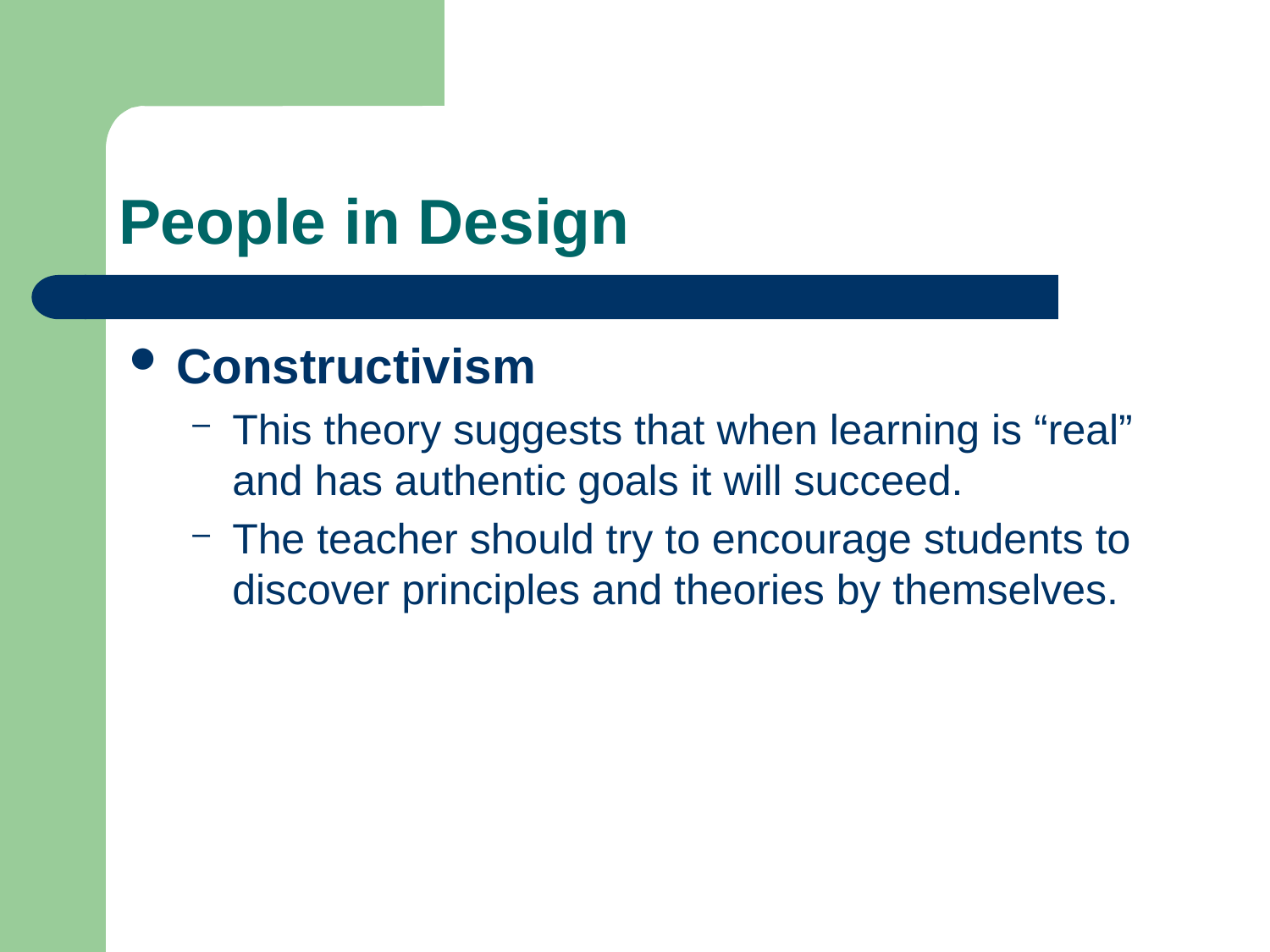

# People in Design
Constructivism
This theory suggests that when learning is “real” and has authentic goals it will succeed.
The teacher should try to encourage students to discover principles and theories by themselves.